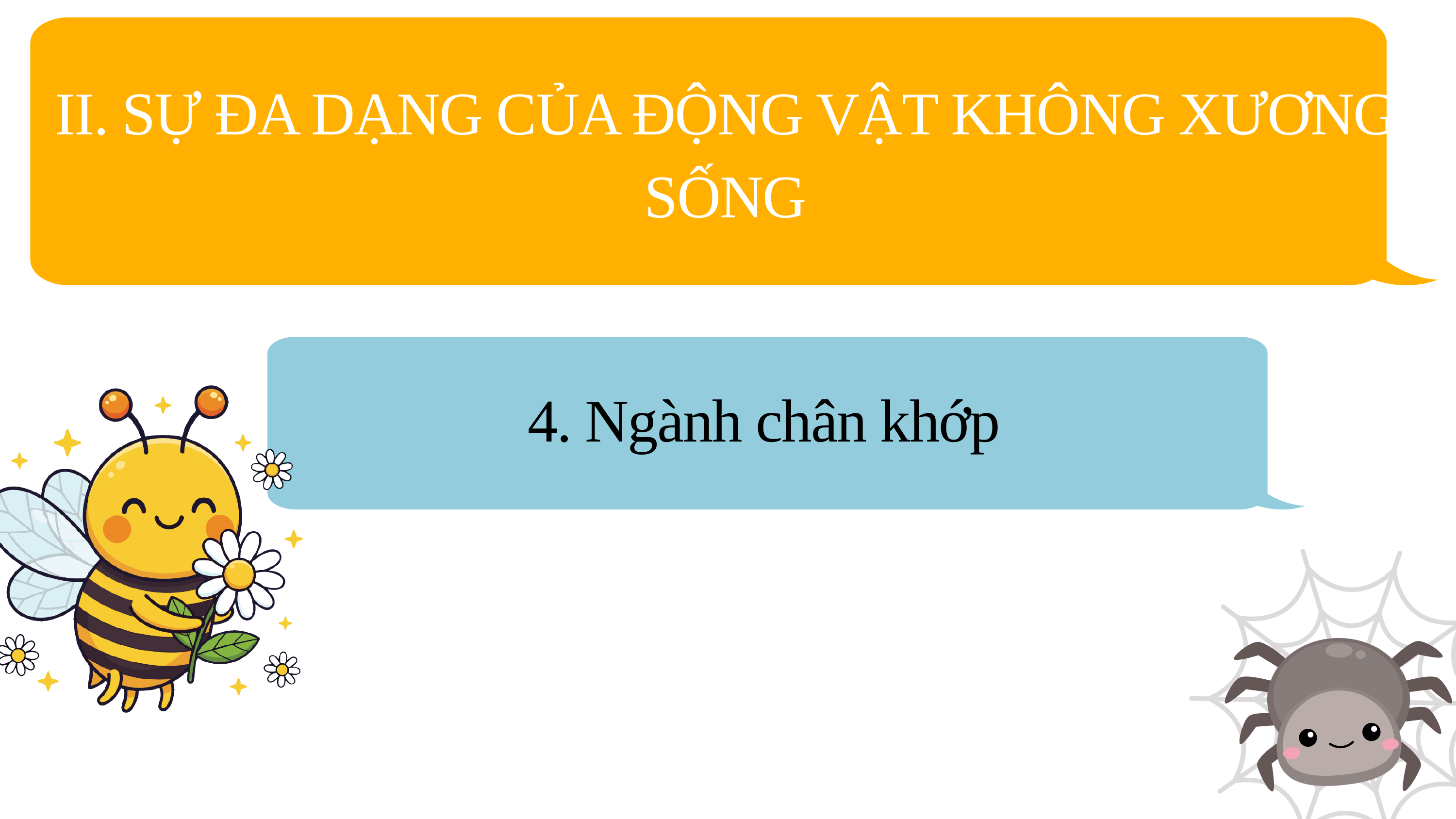

II. SỰ ĐA DẠNG CỦA ĐỘNG VẬT KHÔNG XƯƠNG SỐNG

4. Ngành chân khớp